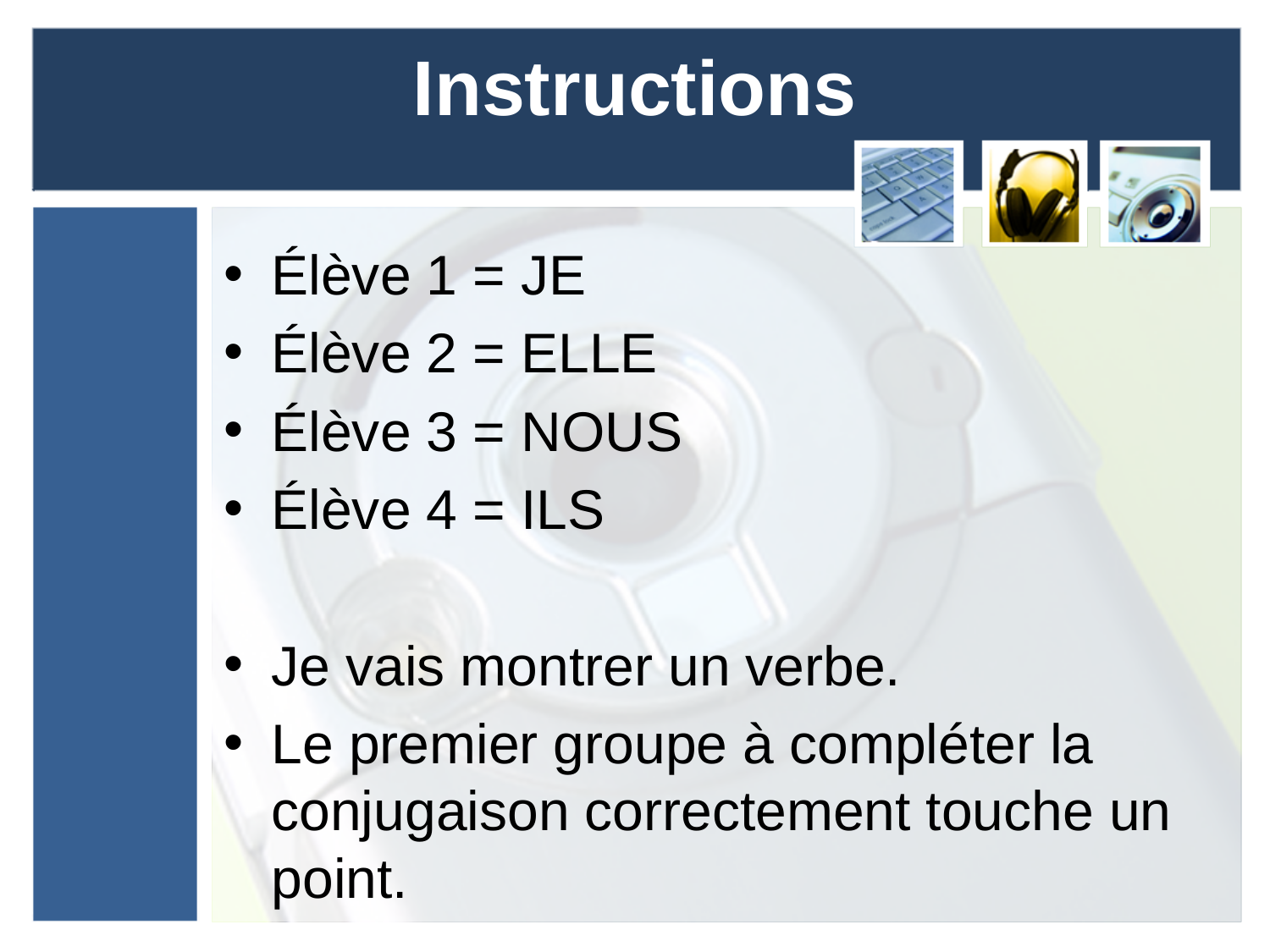

# Instructions
Élève 1 = JE
Élève 2 = ELLE
Élève 3 = NOUS
Élève 4 = ILS

Je vais montrer un verbe.
Le premier groupe à compléter la conjugaison correctement touche un point.